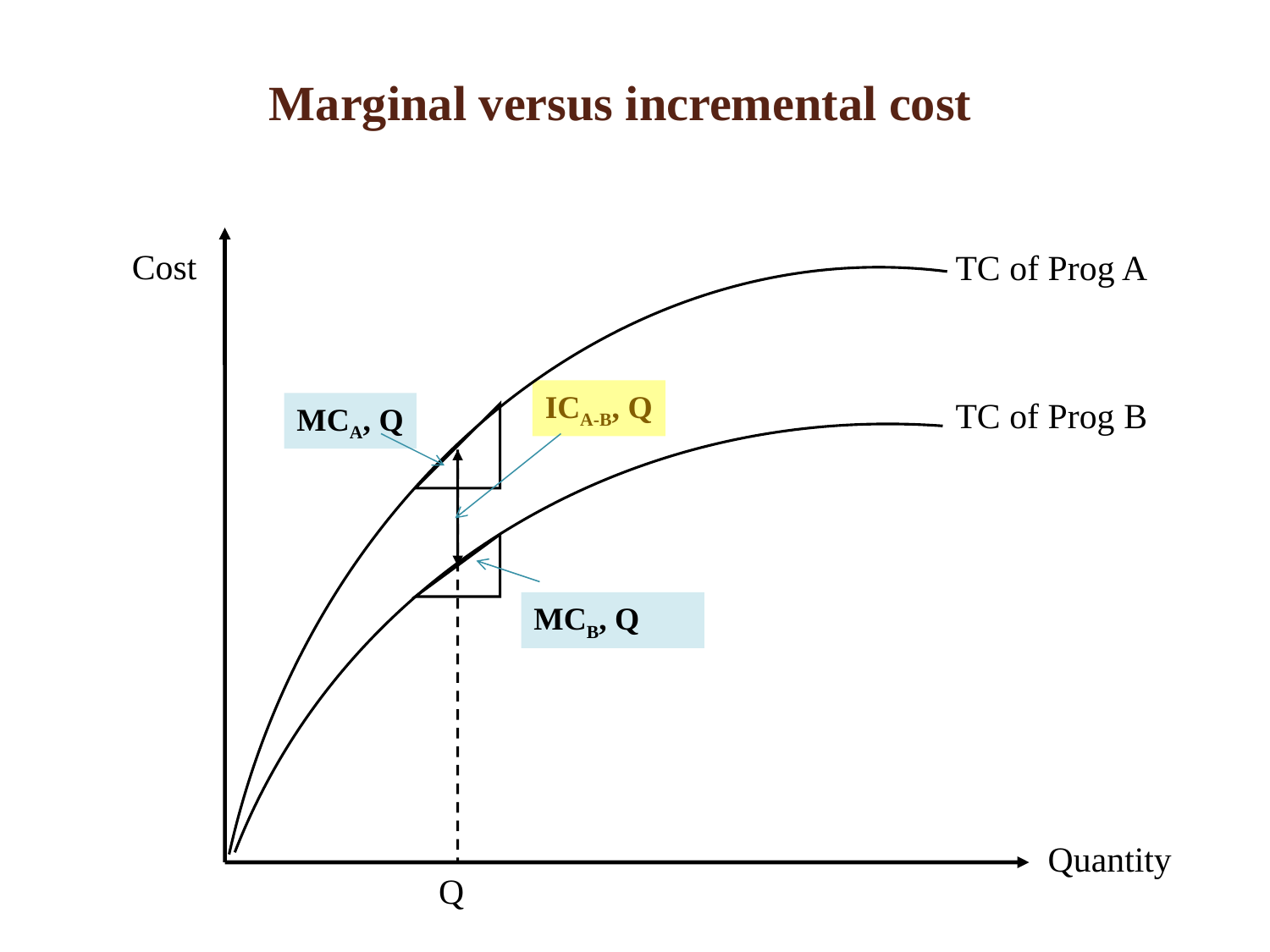

# Marginal versus incremental cost
TC of Prog A

Cost

TC of Prog B
ICA-B, Q

MCA, Q

Q

MCB, Q
Quantity